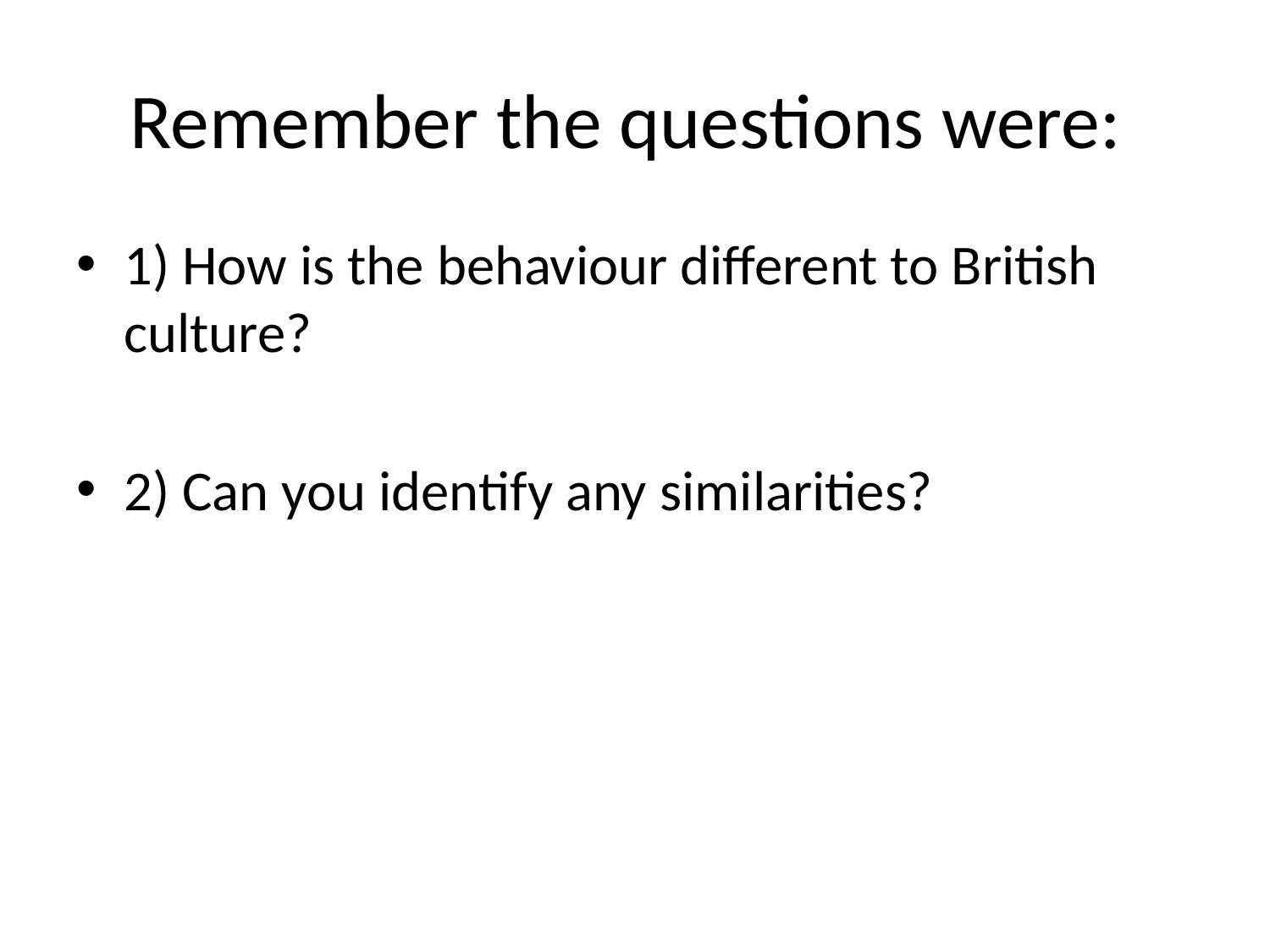

# Remember the questions were:
1) How is the behaviour different to British culture?

2) Can you identify any similarities?